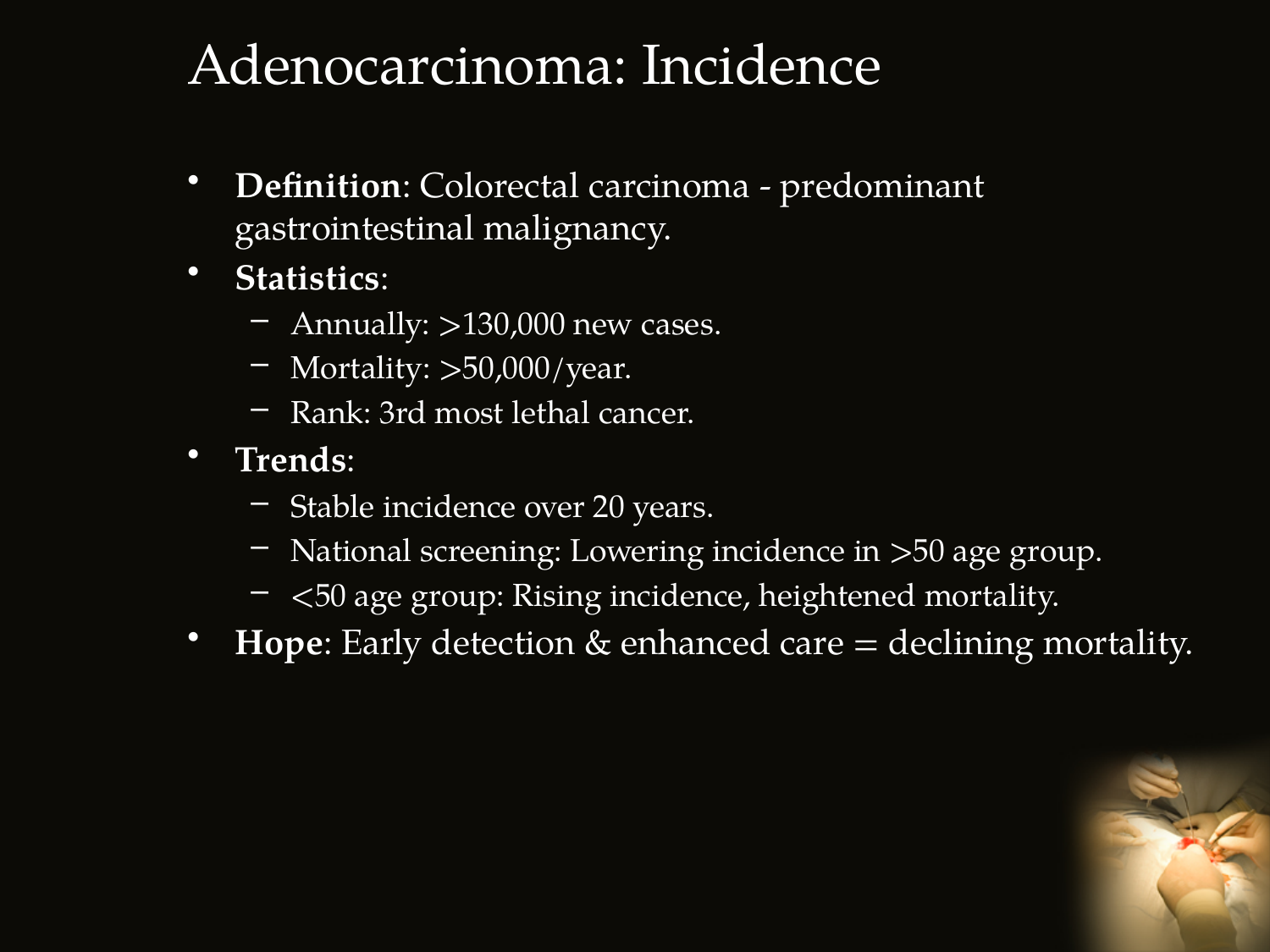

# Adenocarcinoma: Incidence
Definition: Colorectal carcinoma - predominant gastrointestinal malignancy.
Statistics:
Annually: >130,000 new cases.
Mortality: >50,000/year.
Rank: 3rd most lethal cancer.
Trends:
Stable incidence over 20 years.
National screening: Lowering incidence in >50 age group.
<50 age group: Rising incidence, heightened mortality.
Hope: Early detection & enhanced care = declining mortality.